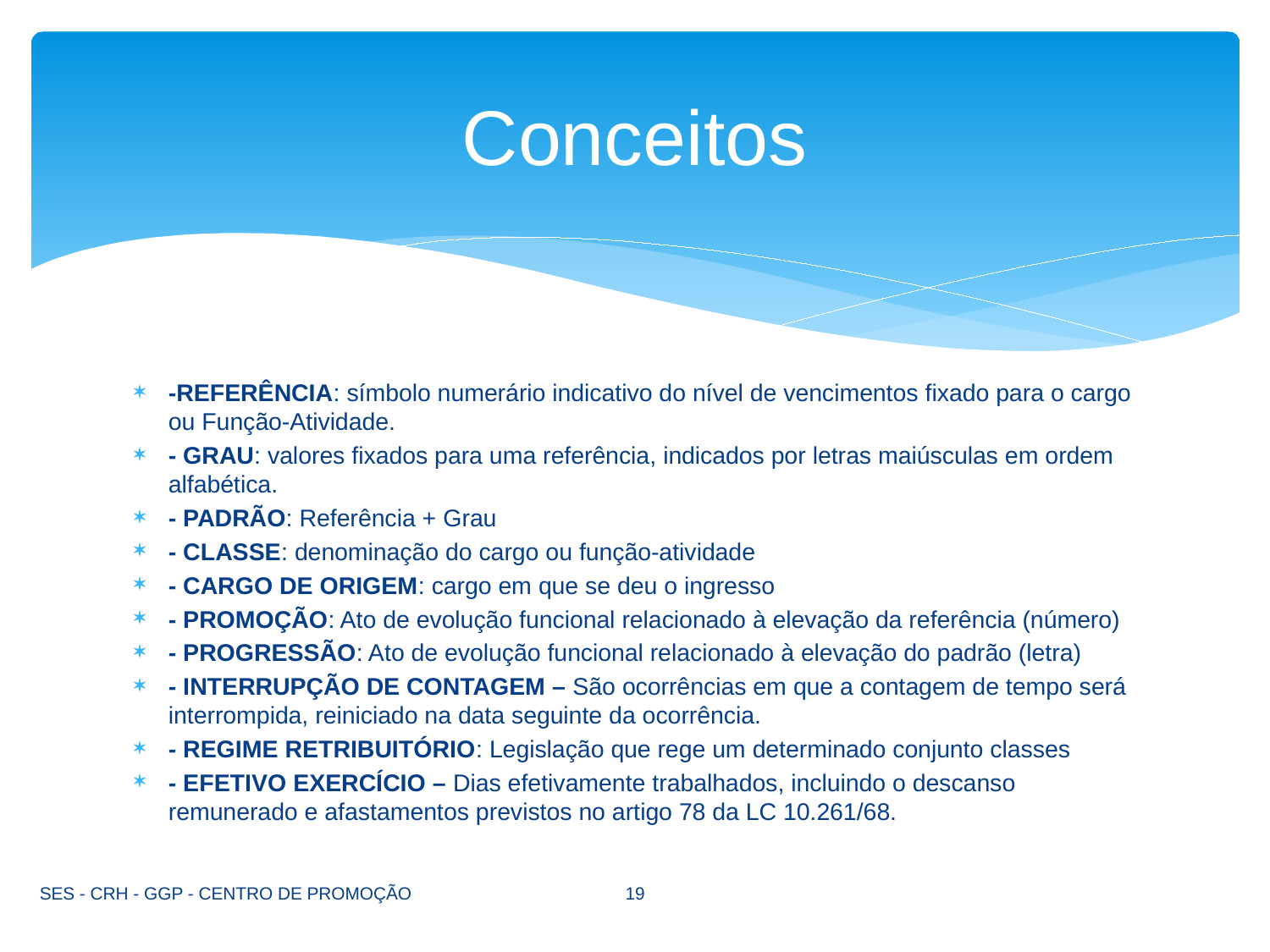

# Conceitos
-REFERÊNCIA: símbolo numerário indicativo do nível de vencimentos fixado para o cargo ou Função-Atividade.
- GRAU: valores fixados para uma referência, indicados por letras maiúsculas em ordem alfabética.
- PADRÃO: Referência + Grau
- CLASSE: denominação do cargo ou função-atividade
- CARGO DE ORIGEM: cargo em que se deu o ingresso
- PROMOÇÃO: Ato de evolução funcional relacionado à elevação da referência (número)
- PROGRESSÃO: Ato de evolução funcional relacionado à elevação do padrão (letra)
- INTERRUPÇÃO DE CONTAGEM – São ocorrências em que a contagem de tempo será interrompida, reiniciado na data seguinte da ocorrência.
- REGIME RETRIBUITÓRIO: Legislação que rege um determinado conjunto classes
- EFETIVO EXERCÍCIO – Dias efetivamente trabalhados, incluindo o descanso remunerado e afastamentos previstos no artigo 78 da LC 10.261/68.

19
SES - CRH - GGP - CENTRO DE PROMOÇÃO